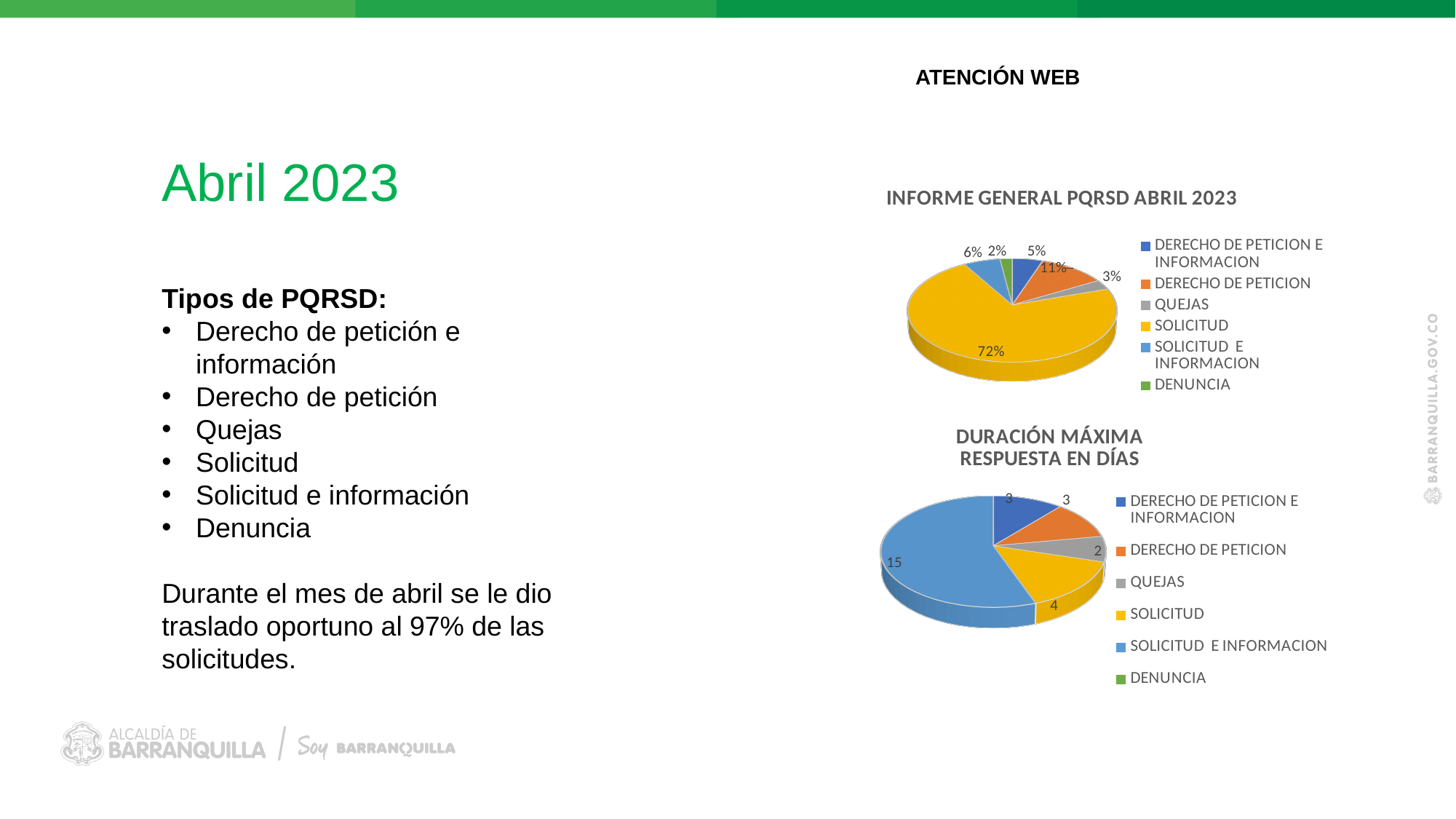

ATENCIÓN WEB
Abril 2023

[unsupported chart]

[unsupported chart]

Tipos de PQRSD:
Derecho de petición e información
Derecho de petición
Quejas
Solicitud
Solicitud e información
Denuncia

Durante el mes de abril se le dio traslado oportuno al 97% de las solicitudes.

[unsupported chart]

[unsupported chart]